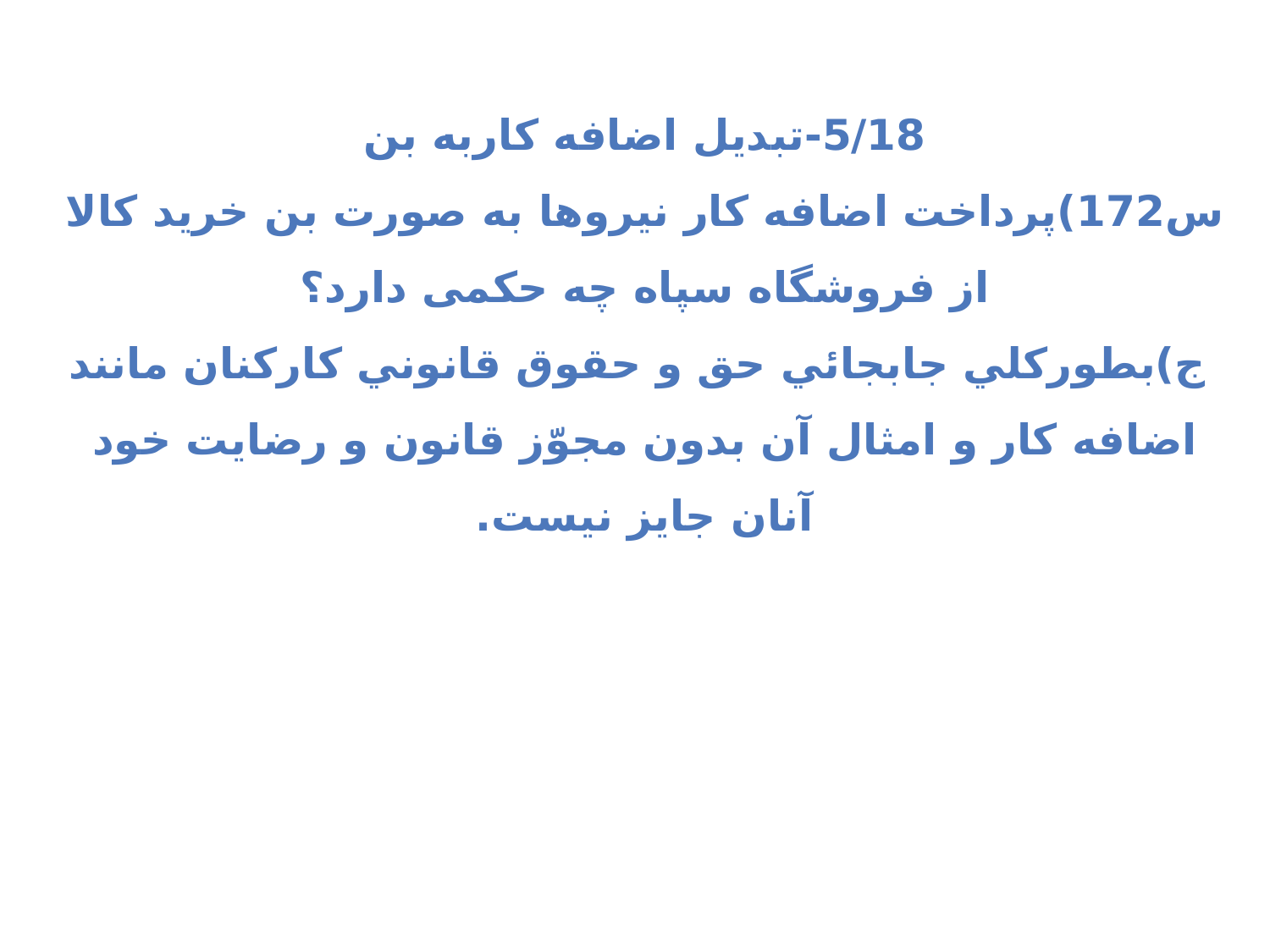

5/18-تبدیل اضافه کاربه بن
س172)پرداخت اضافه كار نيروها به صورت بن خريد كالا از فروشگاه سپاه چه حکمی دارد؟
 ج)بطوركلي جابجائي حق و حقوق قانوني كاركنان مانند اضافه كار و امثال آن بدون مجوّز قانون و رضايت خود آنان جايز نيست.